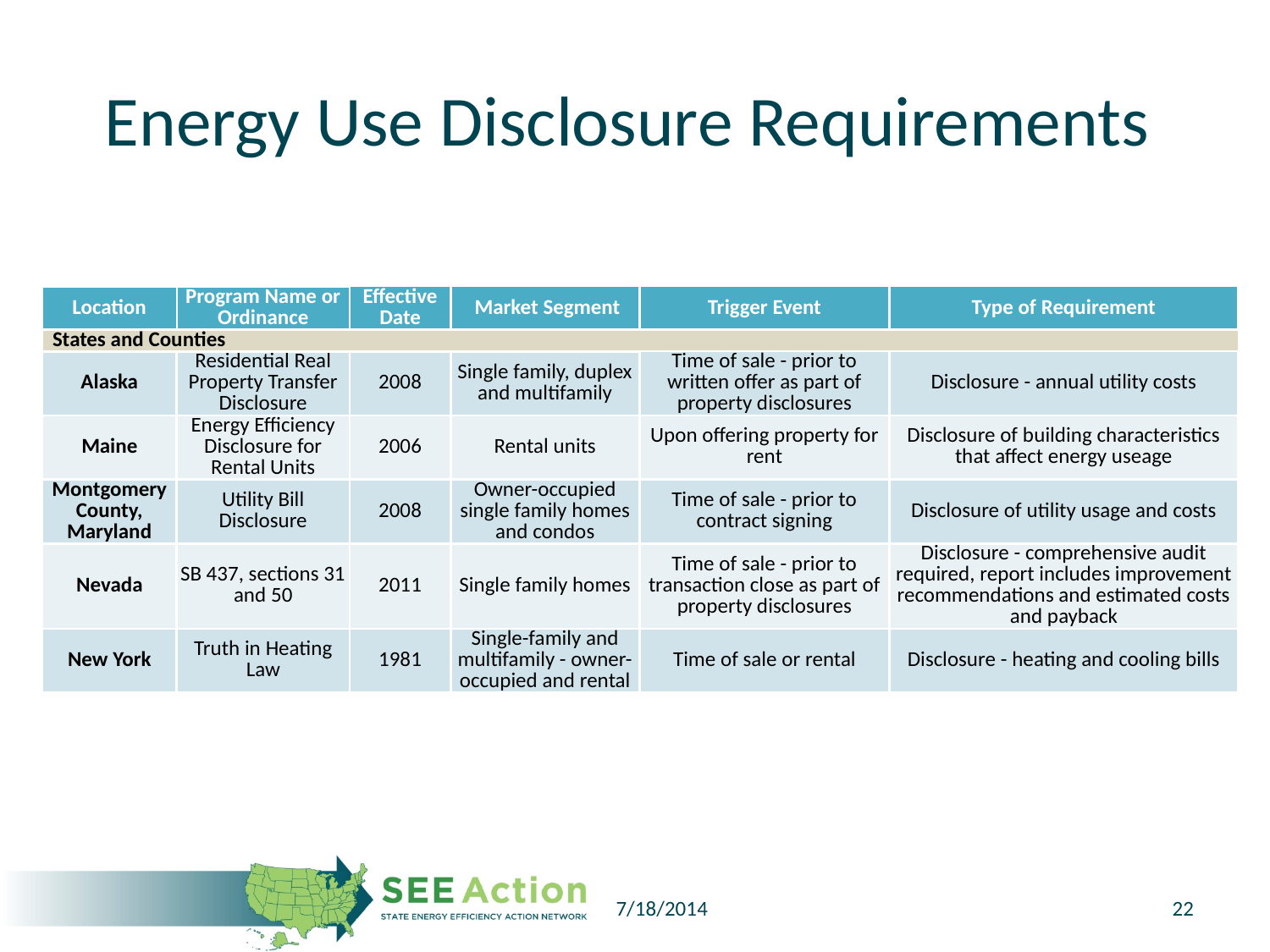

# Energy Use Disclosure Requirements
| Location | Program Name or Ordinance | Effective Date | Market Segment | Trigger Event | Type of Requirement |
| --- | --- | --- | --- | --- | --- |
| States and Counties |  |  |  |  |  |
| Alaska | Residential Real Property Transfer Disclosure | 2008 | Single family, duplex and multifamily | Time of sale - prior to written offer as part of property disclosures | Disclosure - annual utility costs |
| Maine | Energy Efficiency Disclosure for Rental Units | 2006 | Rental units | Upon offering property for rent | Disclosure of building characteristics that affect energy useage |
| Montgomery County, Maryland | Utility Bill Disclosure | 2008 | Owner-occupied single family homes and condos | Time of sale - prior to contract signing | Disclosure of utility usage and costs |
| Nevada | SB 437, sections 31 and 50 | 2011 | Single family homes | Time of sale - prior to transaction close as part of property disclosures | Disclosure - comprehensive audit required, report includes improvement recommendations and estimated costs and payback |
| New York | Truth in Heating Law | 1981 | Single-family and multifamily - owner-occupied and rental | Time of sale or rental | Disclosure - heating and cooling bills |
7/18/2014
22